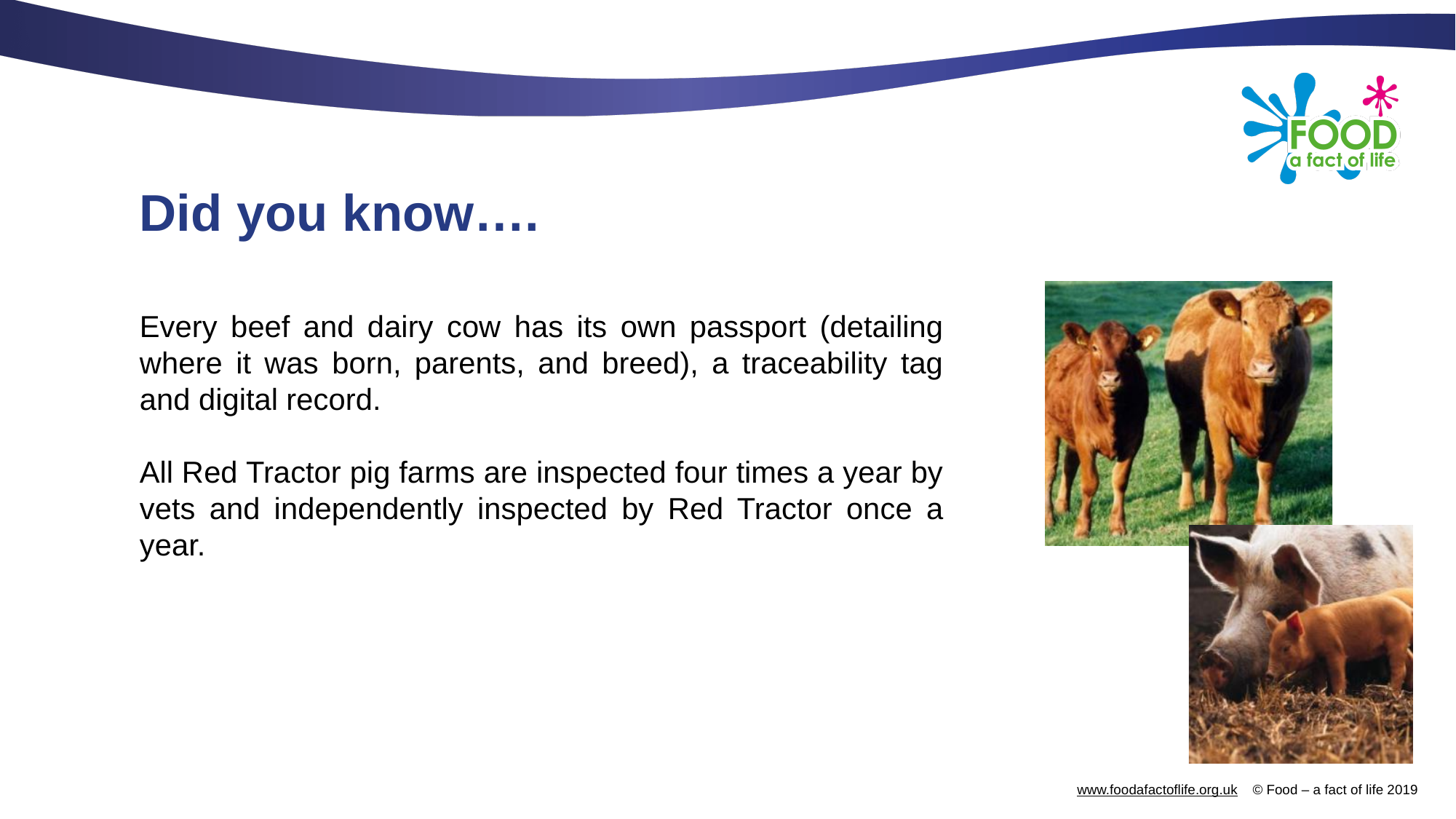

# Did you know….

Every beef and dairy cow has its own passport (detailing where it was born, parents, and breed), a traceability tag and digital record.

All Red Tractor pig farms are inspected four times a year by vets and independently inspected by Red Tractor once a year.